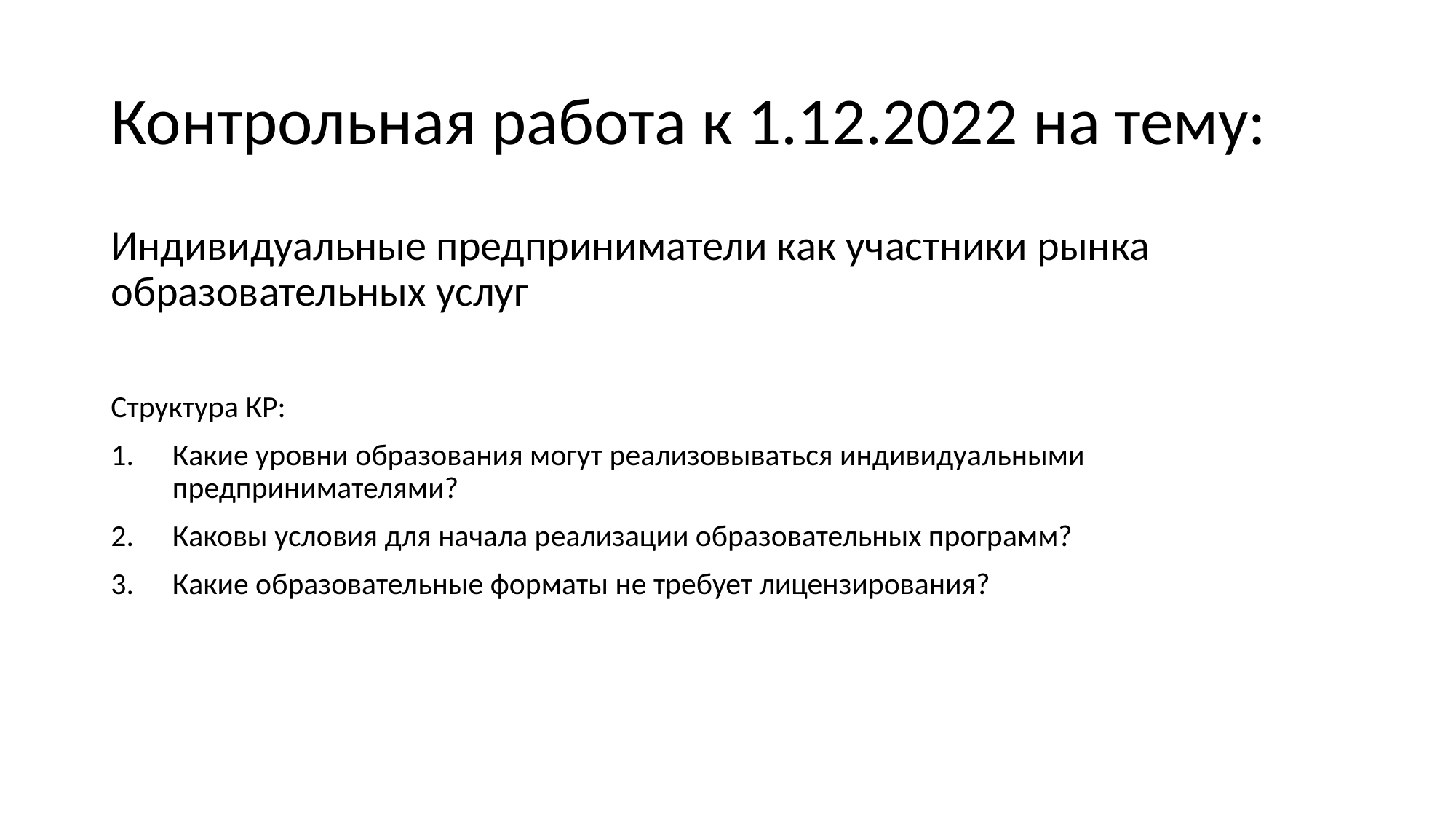

# Контрольная работа к 1.12.2022 на тему:
Индивидуальные предприниматели как участники рынка образовательных услуг

Структура КР:
Какие уровни образования могут реализовываться индивидуальными предпринимателями?
Каковы условия для начала реализации образовательных программ?
Какие образовательные форматы не требует лицензирования?